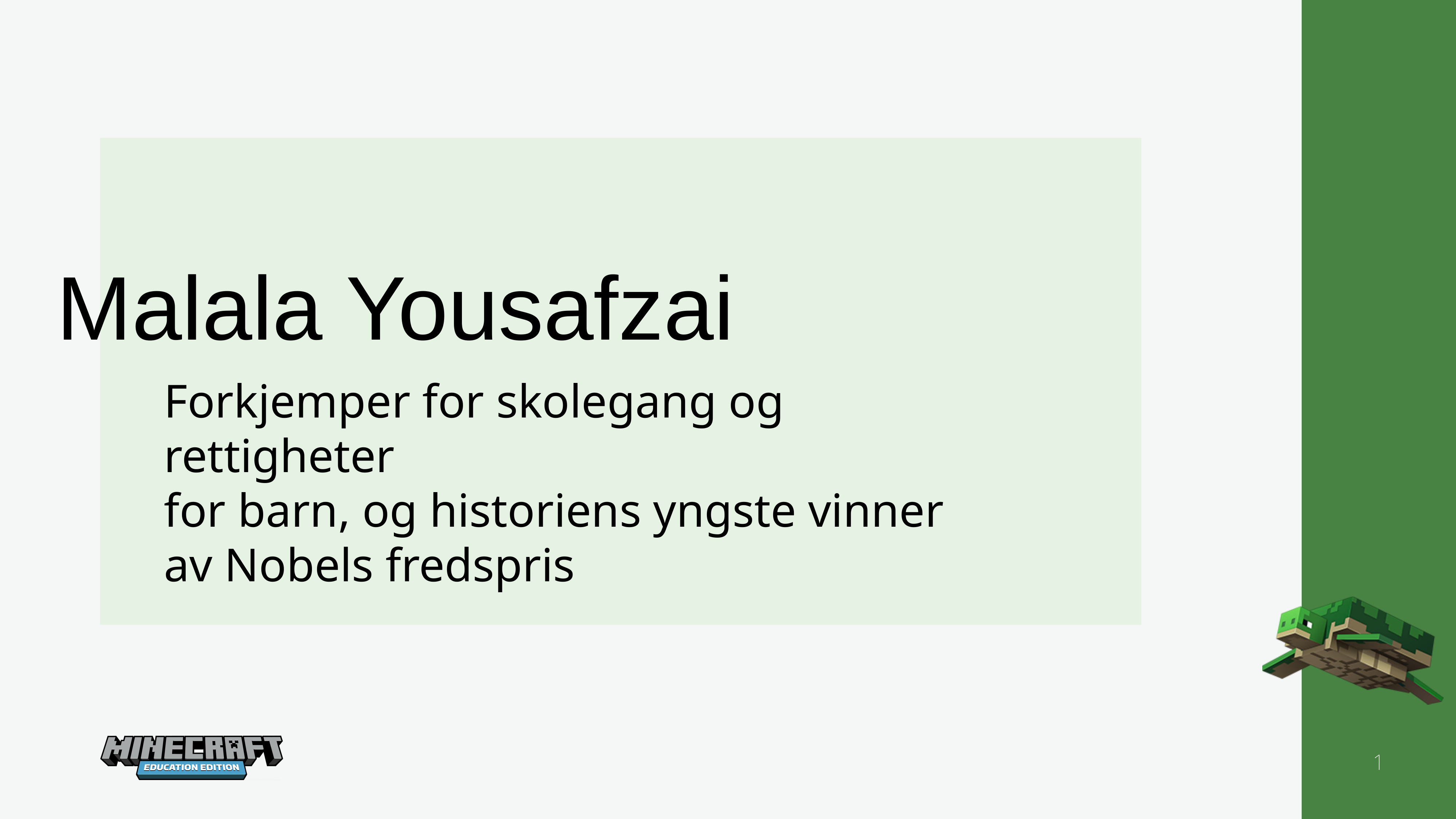

Malala Yousafzai

Forkjemper for skolegang og rettigheter
for barn, og historiens yngste vinner av Nobels fredspris
1